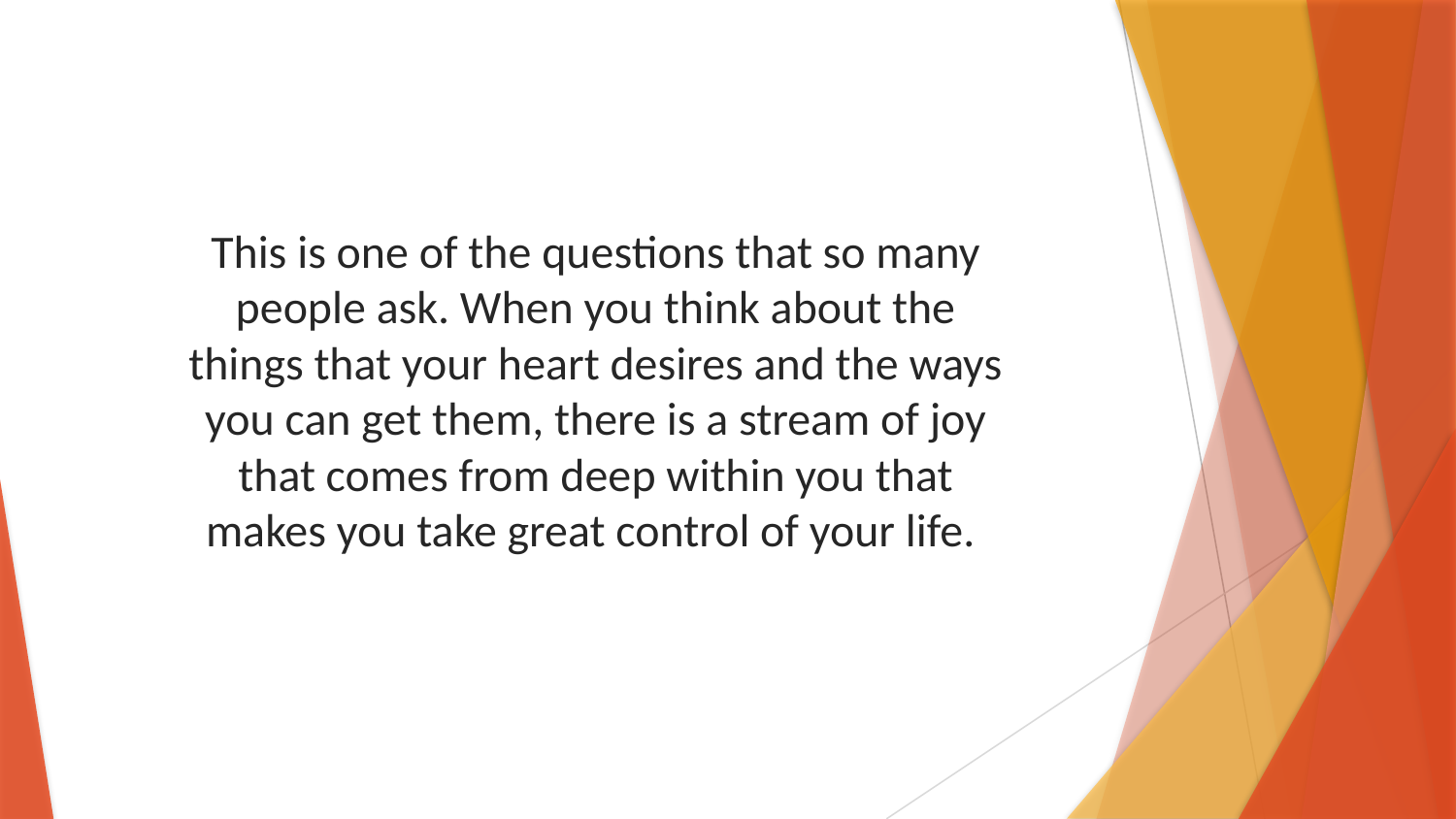

This is one of the questions that so many people ask. When you think about the things that your heart desires and the ways you can get them, there is a stream of joy that comes from deep within you that makes you take great control of your life.